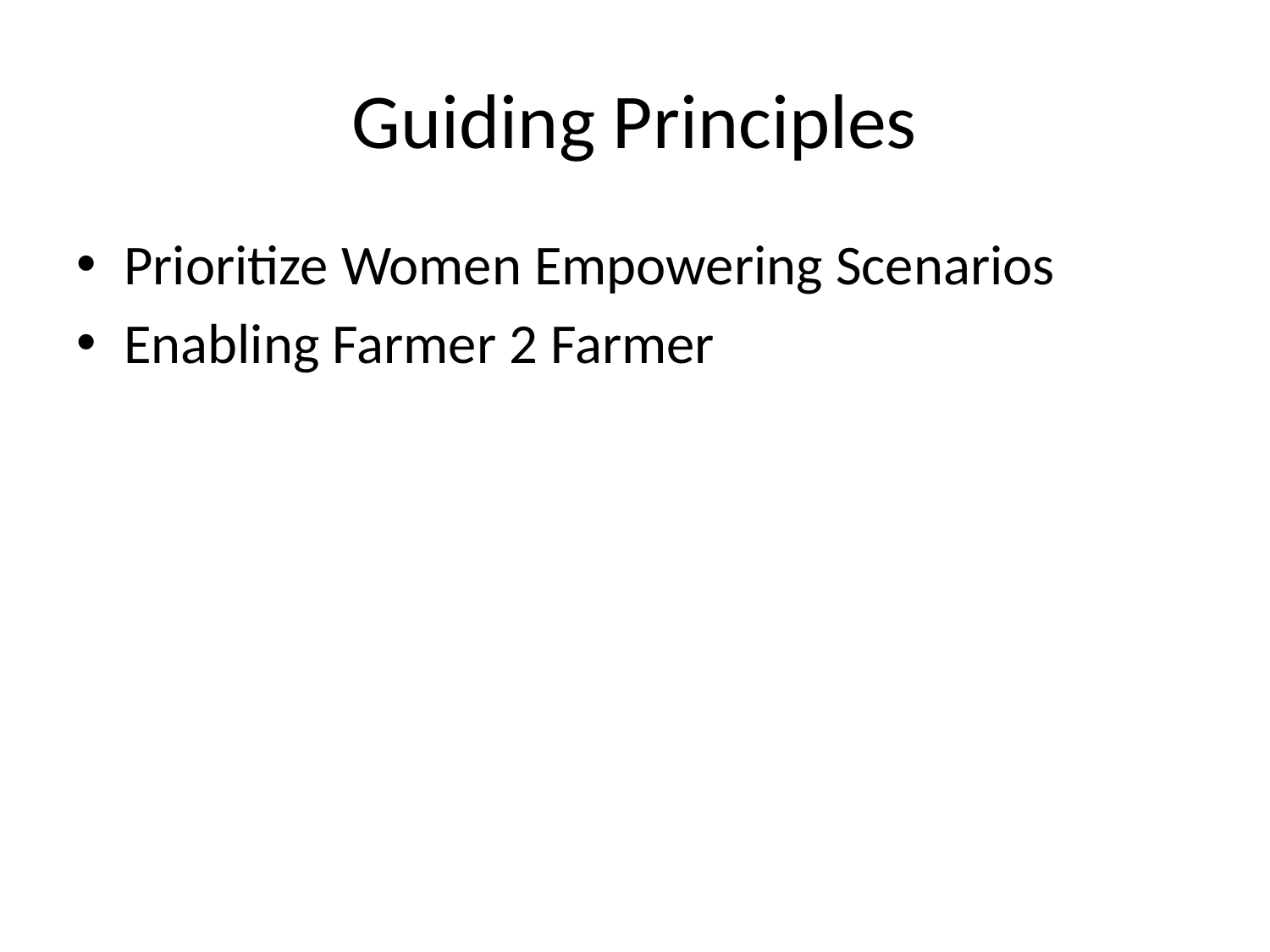

# Guiding Principles
Prioritize Women Empowering Scenarios
Enabling Farmer 2 Farmer